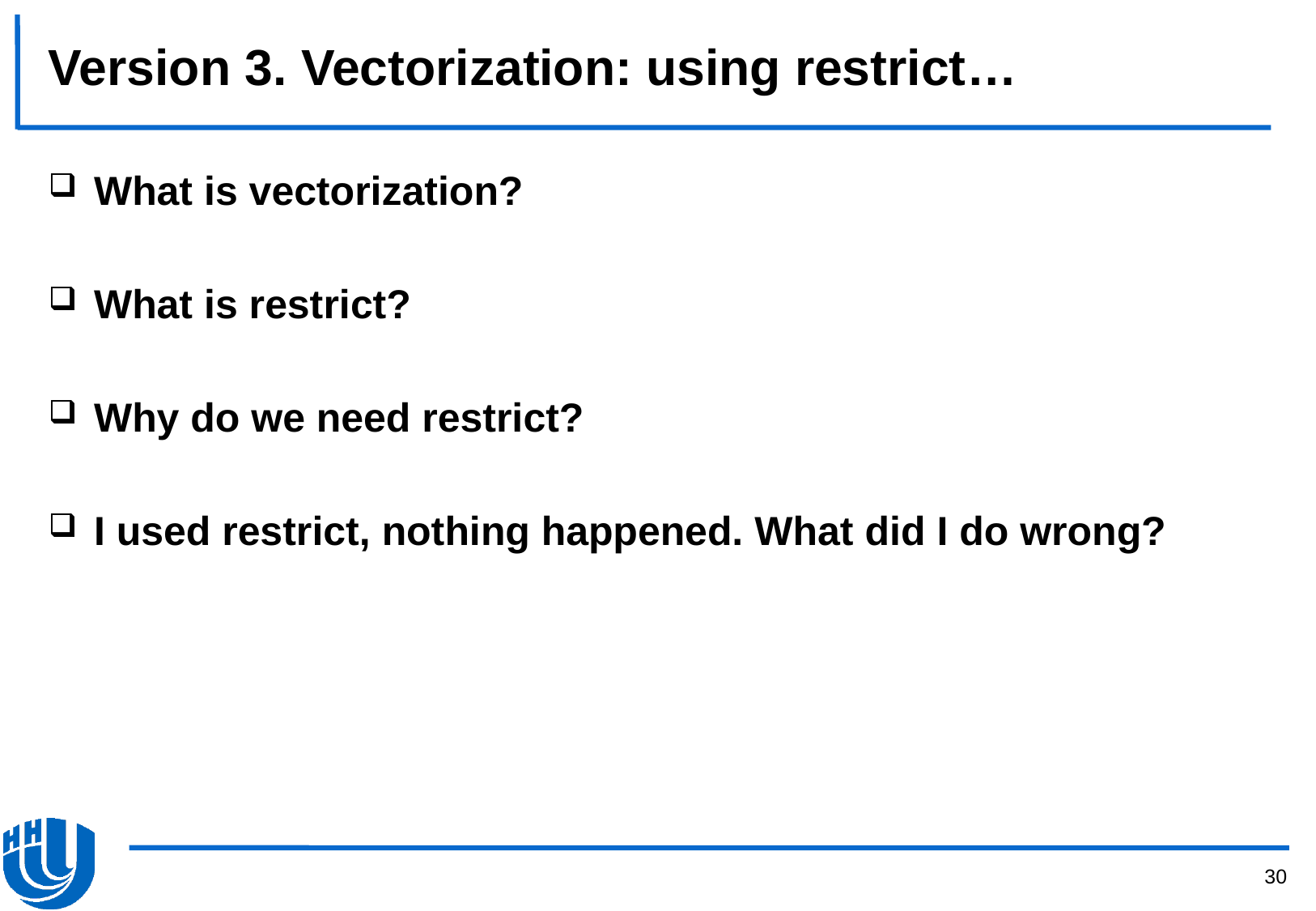

# Version 3. Vectorization: using restrict…
What is vectorization?

What is restrict?

Why do we need restrict?

I used restrict, nothing happened. What did I do wrong?